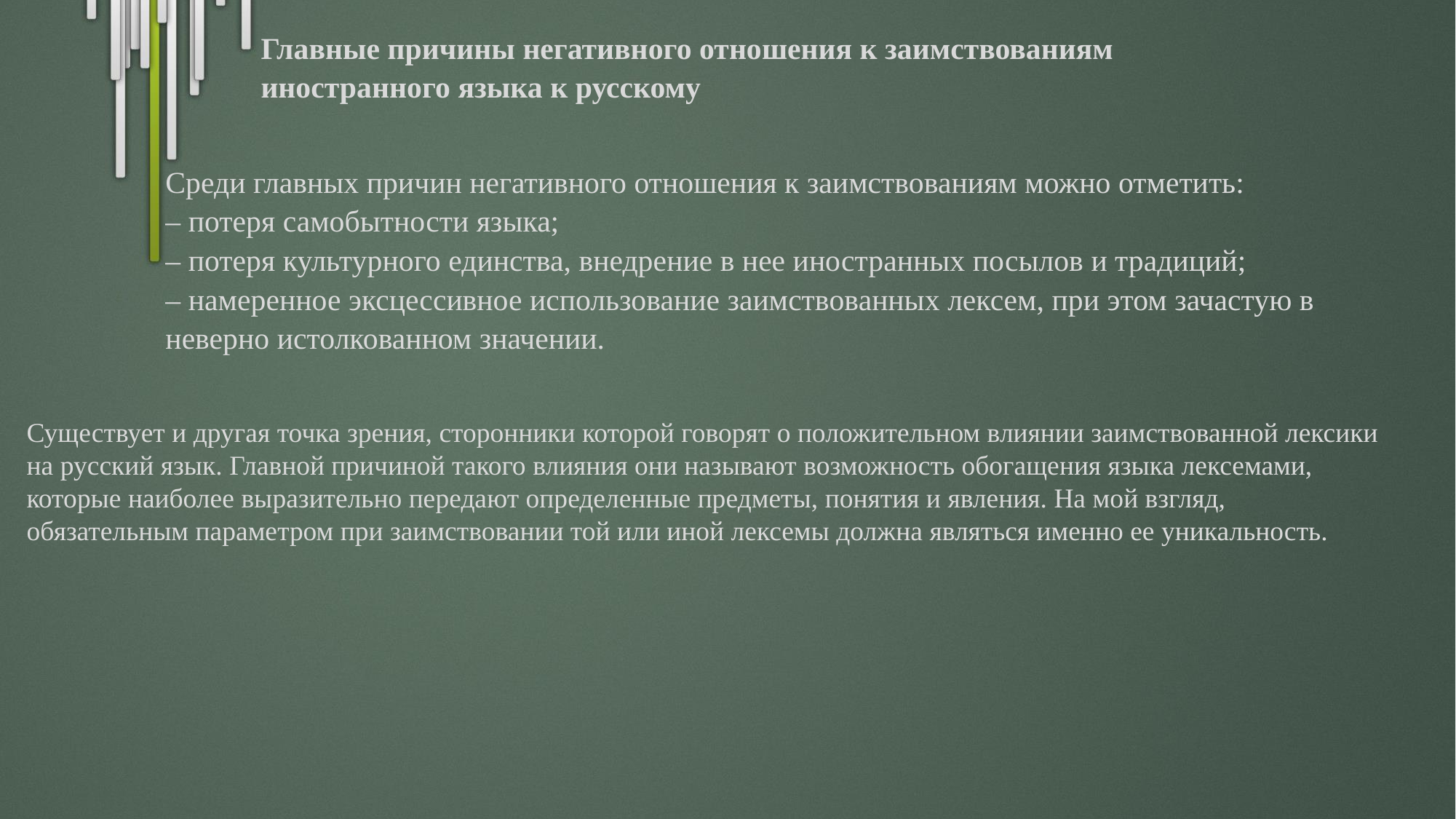

Главные причины негативного отношения к заимствованиям иностранного языка к русскому
# Среди главных причин негативного отношения к заимствованиям можно отметить: – потеря самобытности языка; – потеря культурного единства, внедрение в нее иностранных посылов и традиций; – намеренное эксцессивное использование заимствованных лексем, при этом зачастую в неверно истолкованном значении.
Существует и другая точка зрения, сторонники которой говорят о положительном влиянии заимствованной лексики на русский язык. Главной причиной такого влияния они называют возможность обогащения языка лексемами, которые наиболее выразительно передают определенные предметы, понятия и явления. На мой взгляд, обязательным параметром при заимствовании той или иной лексемы должна являться именно ее уникальность.